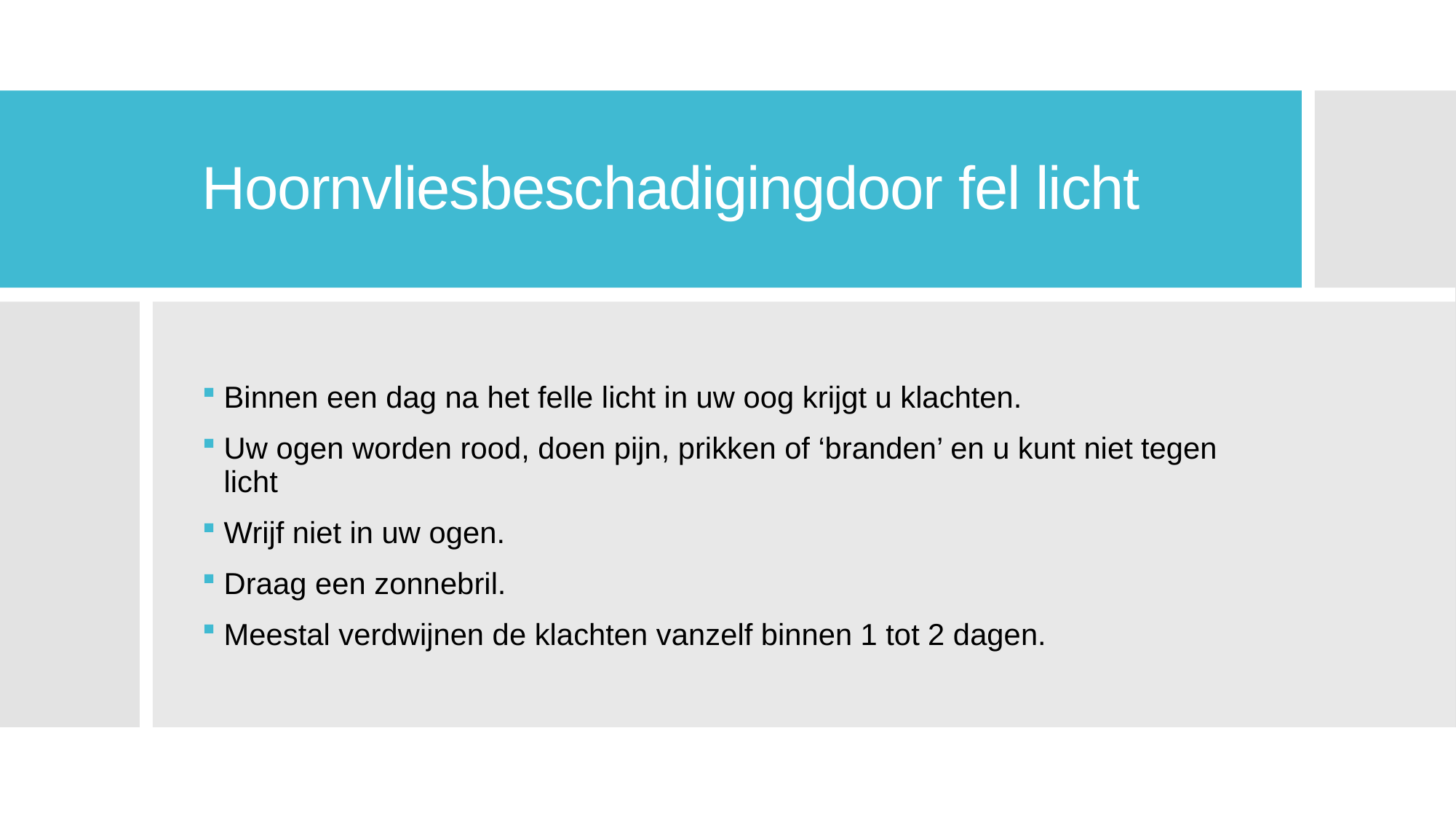

# Hoornvliesbeschadigingdoor fel licht

Binnen een dag na het felle licht in uw oog krijgt u klachten.
Uw ogen worden rood, doen pijn, prikken of ‘branden’ en u kunt niet tegen licht
Wrijf niet in uw ogen.
Draag een zonnebril.
Meestal verdwijnen de klachten vanzelf binnen 1 tot 2 dagen.